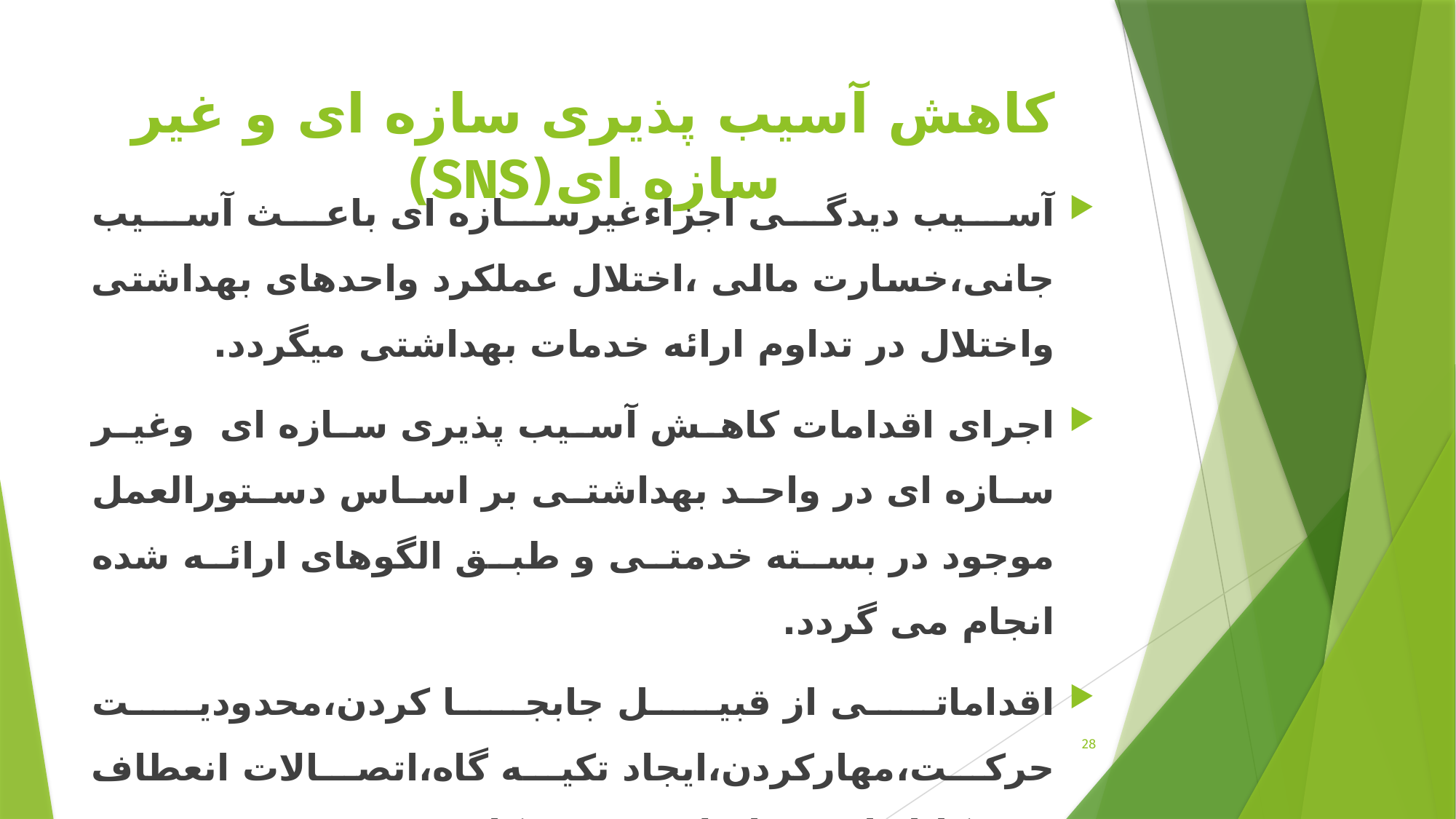

# کاهش آسیب پذیری سازه ای و غیر سازه ای(SNS)
آسیب دیدگی اجزاءغیرسازه ای باعث آسیب جانی،خسارت مالی ،اختلال عملکرد واحدهای بهداشتی واختلال در تداوم ارائه خدمات بهداشتی میگردد.
اجرای اقدامات کاهش آسیب پذیری سازه ای  وغیر سازه ای در واحد بهداشتی بر اساس دستورالعمل موجود در بسته خدمتی و طبق الگوهای ارائه شده انجام می گردد.
اقداماتی از قبیل جابجا کردن،محدودیت حرکت،مهارکردن،ایجاد تکیه گاه،اتصالات انعطاف پذیر،کابل ایمنی،اصلاح/تغییرشکل

28